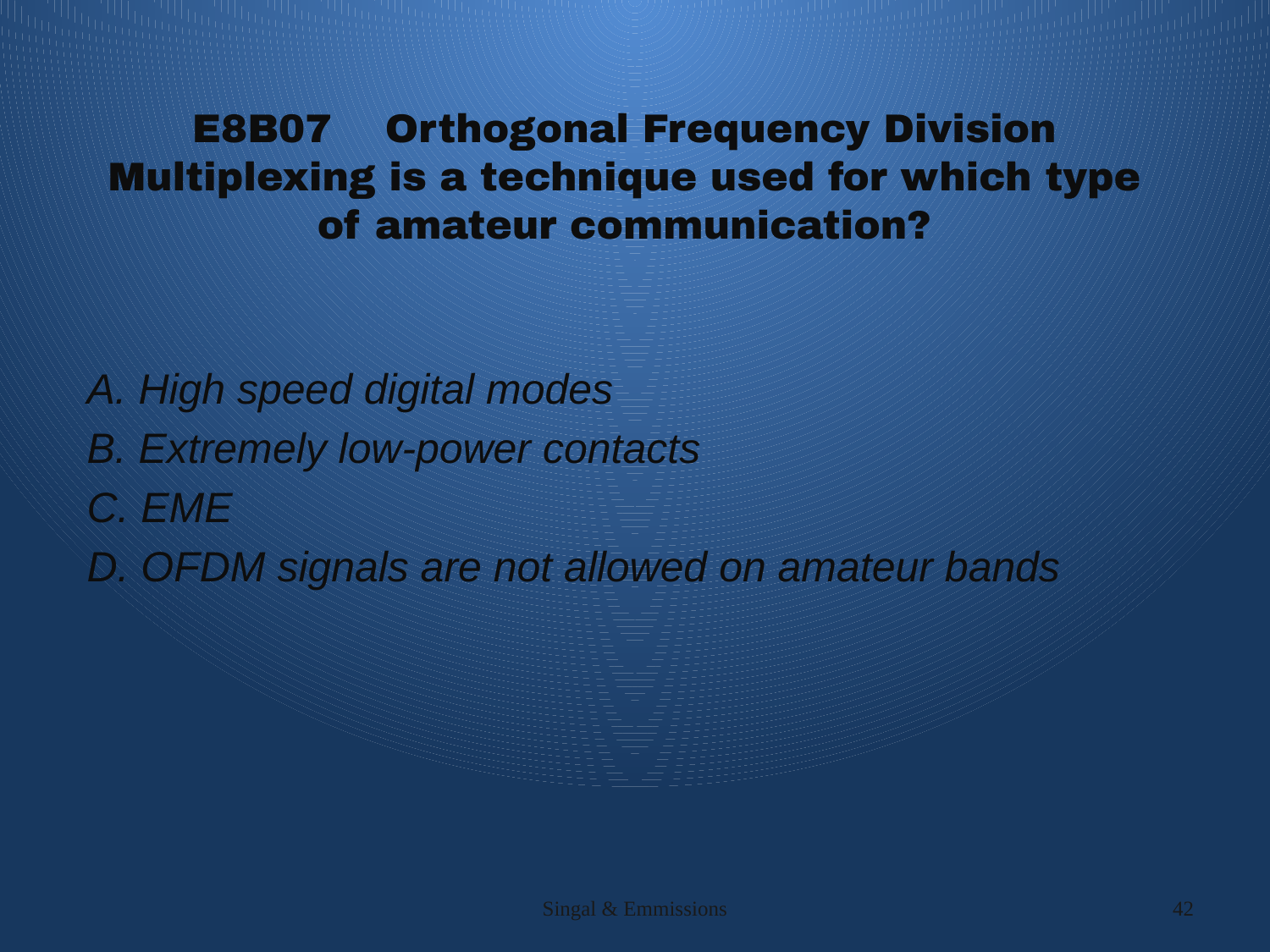

# E8B07    Orthogonal Frequency Division Multiplexing is a technique used for which type of amateur communication?

A. High speed digital modes
B. Extremely low-power contacts
C. EME
D. OFDM signals are not allowed on amateur bands
Singal & Emmissions
42